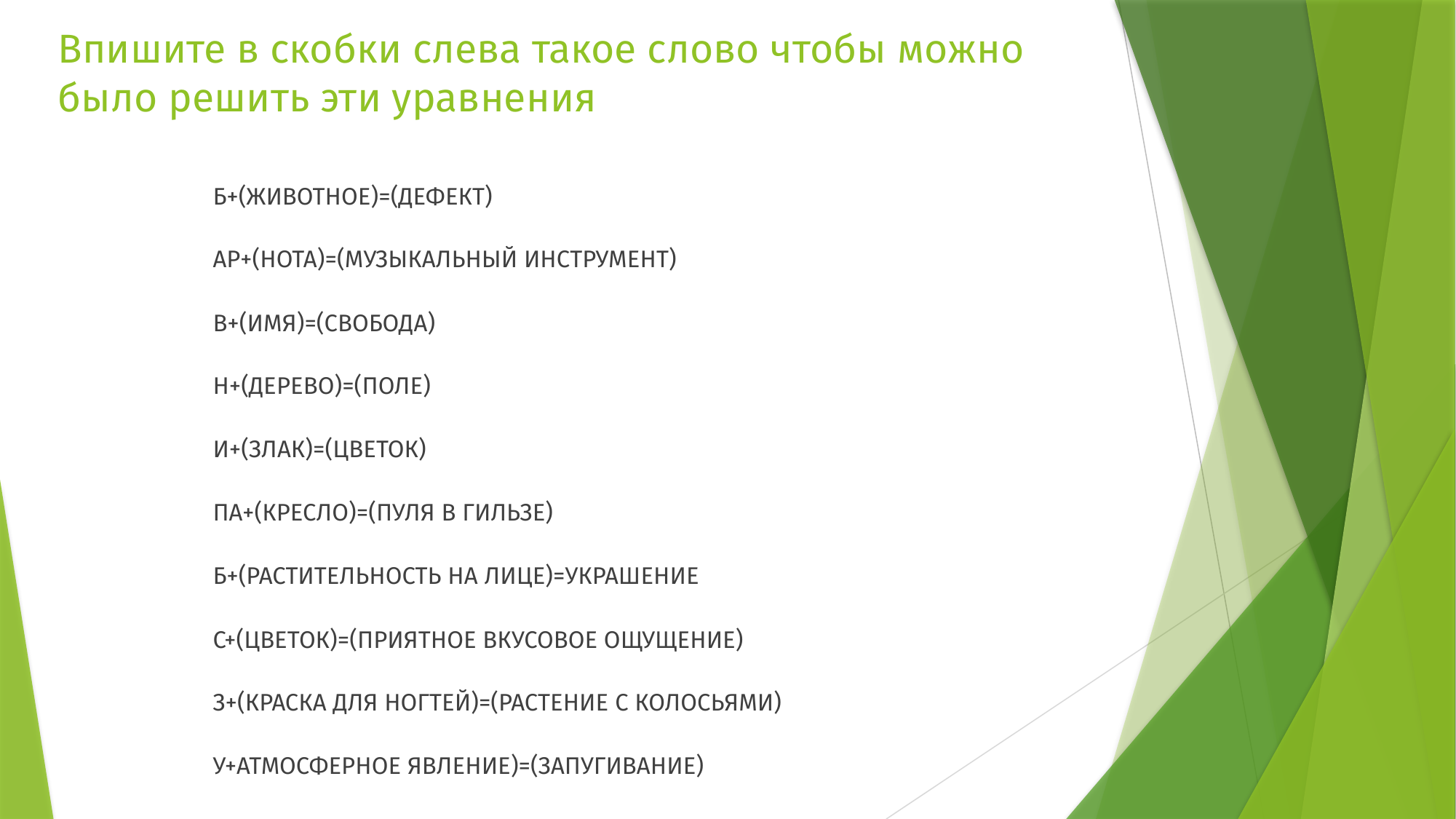

# Впишите в скобки слева такое слово чтобы можно было решить эти уравнения
Б+(ЖИВОТНОЕ)=(ДЕФЕКТ)
АР+(НОТА)=(МУЗЫКАЛЬНЫЙ ИНСТРУМЕНТ)
В+(ИМЯ)=(СВОБОДА)
Н+(ДЕРЕВО)=(ПОЛЕ)
И+(ЗЛАК)=(ЦВЕТОК)
ПА+(КРЕСЛО)=(ПУЛЯ В ГИЛЬЗЕ)
Б+(РАСТИТЕЛЬНОСТЬ НА ЛИЦЕ)=УКРАШЕНИЕ
С+(ЦВЕТОК)=(ПРИЯТНОЕ ВКУСОВОЕ ОЩУЩЕНИЕ)
З+(КРАСКА ДЛЯ НОГТЕЙ)=(РАСТЕНИЕ С КОЛОСЬЯМИ)
У+АТМОСФЕРНОЕ ЯВЛЕНИЕ)=(ЗАПУГИВАНИЕ)